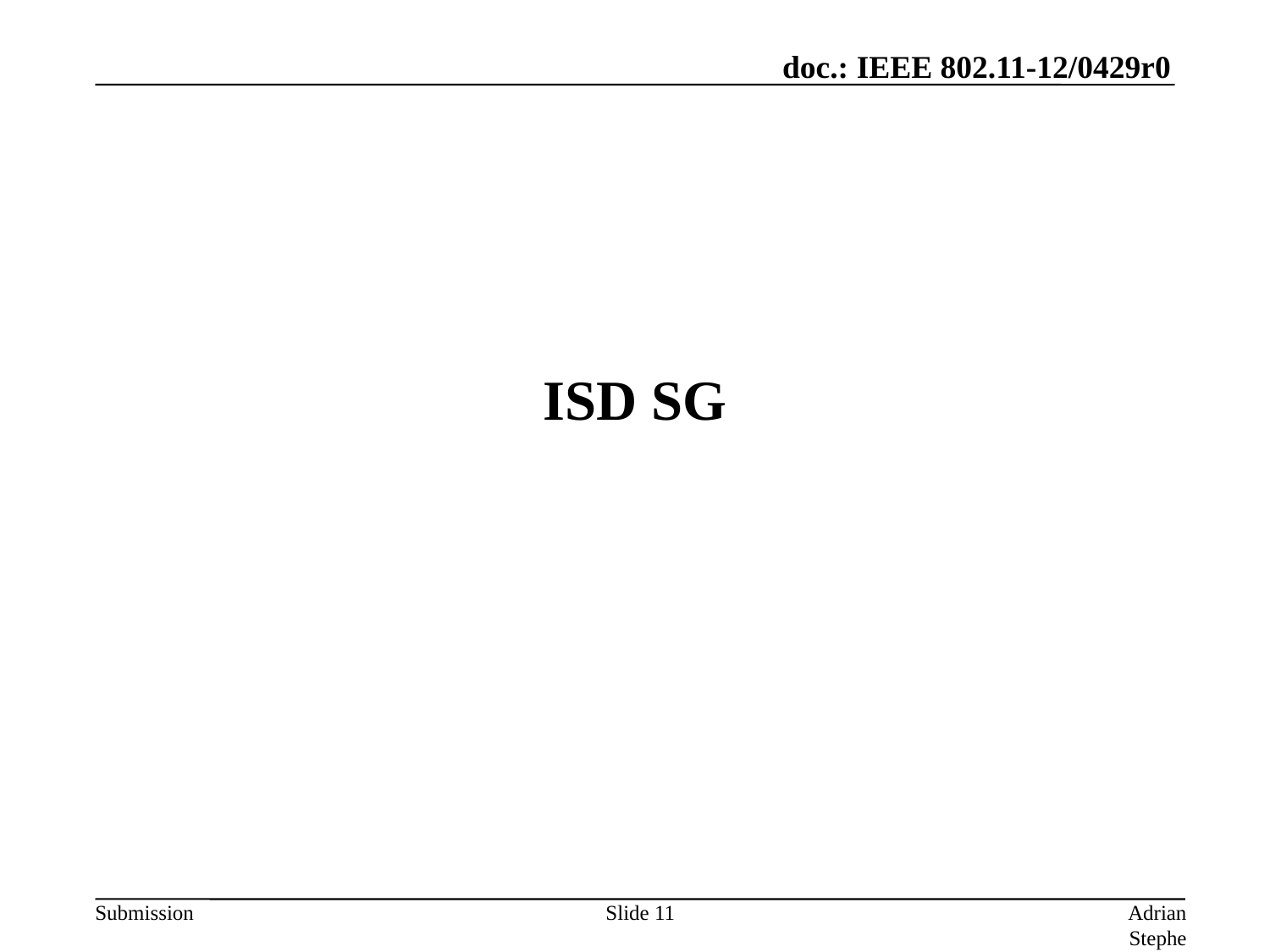

# ISD SG
Slide 11
Adrian Stephens, Intel Corporation